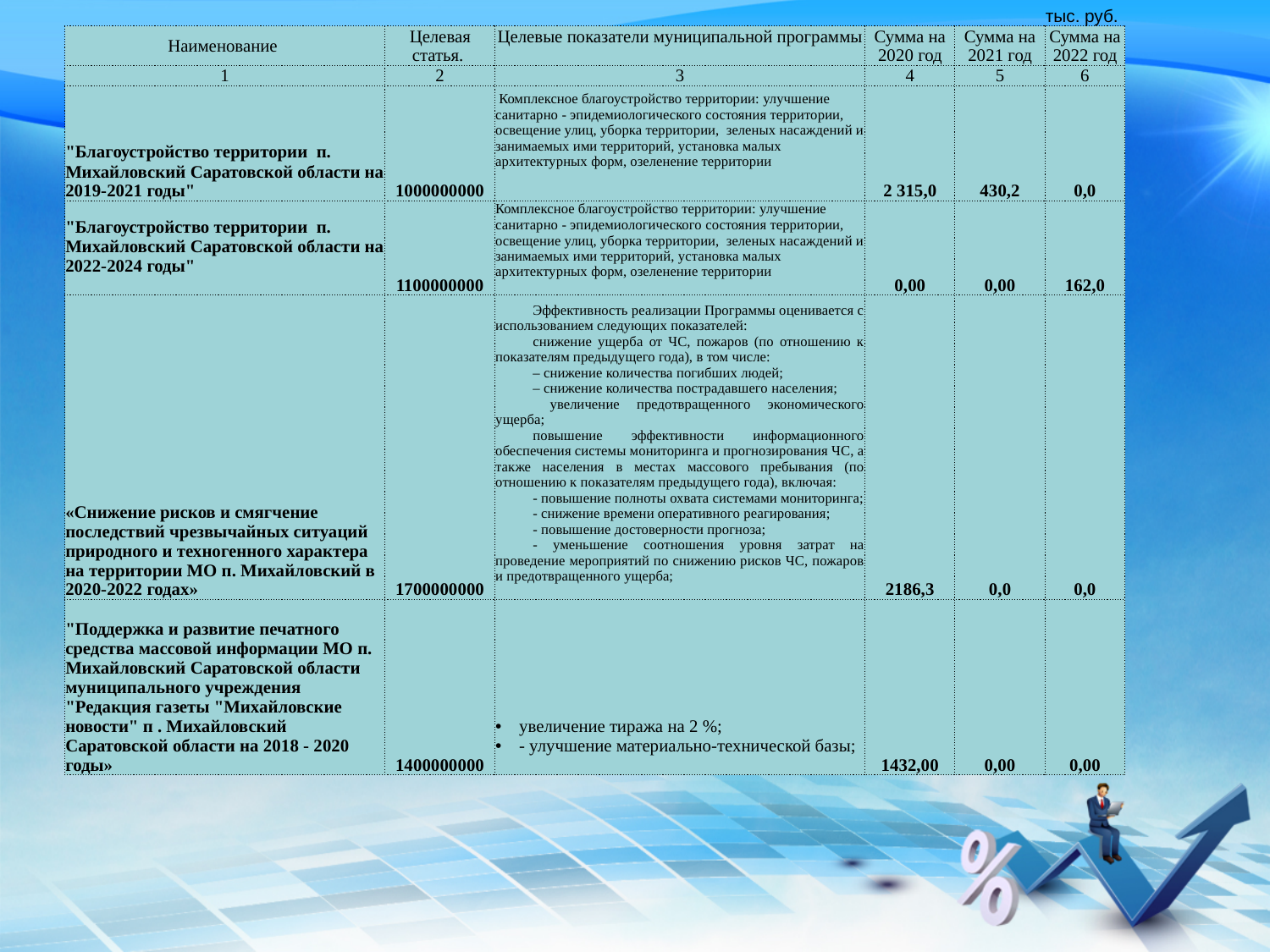

|  |  |  |  |  | тыс. руб. |
| --- | --- | --- | --- | --- | --- |
| Наименование | Целевая статья. | Целевые показатели муниципальной программы | Сумма на 2020 год | Сумма на 2021 год | Сумма на 2022 год |
| 1 | 2 | 3 | 4 | 5 | 6 |
| "Благоустройство территории п. Михайловский Саратовской области на 2019-2021 годы" | 1000000000 | Комплексное благоустройство территории: улучшение санитарно - эпидемиологического состояния территории, освещение улиц, уборка территории, зеленых насаждений и занимаемых ими территорий, установка малых архитектурных форм, озеленение территории | 2 315,0 | 430,2 | 0,0 |
| "Благоустройство территории п. Михайловский Саратовской области на 2022-2024 годы" | 1100000000 | Комплексное благоустройство территории: улучшение санитарно - эпидемиологического состояния территории, освещение улиц, уборка территории, зеленых насаждений и занимаемых ими территорий, установка малых архитектурных форм, озеленение территории | 0,00 | 0,00 | 162,0 |
| «Снижение рисков и смягчение последствий чрезвычайных ситуаций природного и техногенного характера на территории МО п. Михайловский в 2020-2022 годах» | 1700000000 | Эффективность реализации Программы оценивается с использованием следующих показателей: снижение ущерба от ЧС, пожаров (по отношению к показателям предыдущего года), в том числе: – снижение количества погибших людей; – снижение количества пострадавшего населения; увеличение предотвращенного экономического ущерба; повышение эффективности информационного обеспечения системы мониторинга и прогнозирования ЧС, а также населения в местах массового пребывания (по отношению к показателям предыдущего года), включая: - повышение полноты охвата системами мониторинга; - снижение времени оперативного реагирования; - повышение достоверности прогноза; - уменьшение соотношения уровня затрат на проведение мероприятий по снижению рисков ЧС, пожаров и предотвращенного ущерба; | 2186,3 | 0,0 | 0,0 |
| "Поддержка и развитие печатного средства массовой информации МО п. Михайловский Саратовской области муниципального учреждения "Редакция газеты "Михайловские новости" п . Михайловский Саратовской области на 2018 - 2020 годы» | 1400000000 | увеличение тиража на 2 %; - улучшение материально-технической базы; | 1432,00 | 0,00 | 0,00 |